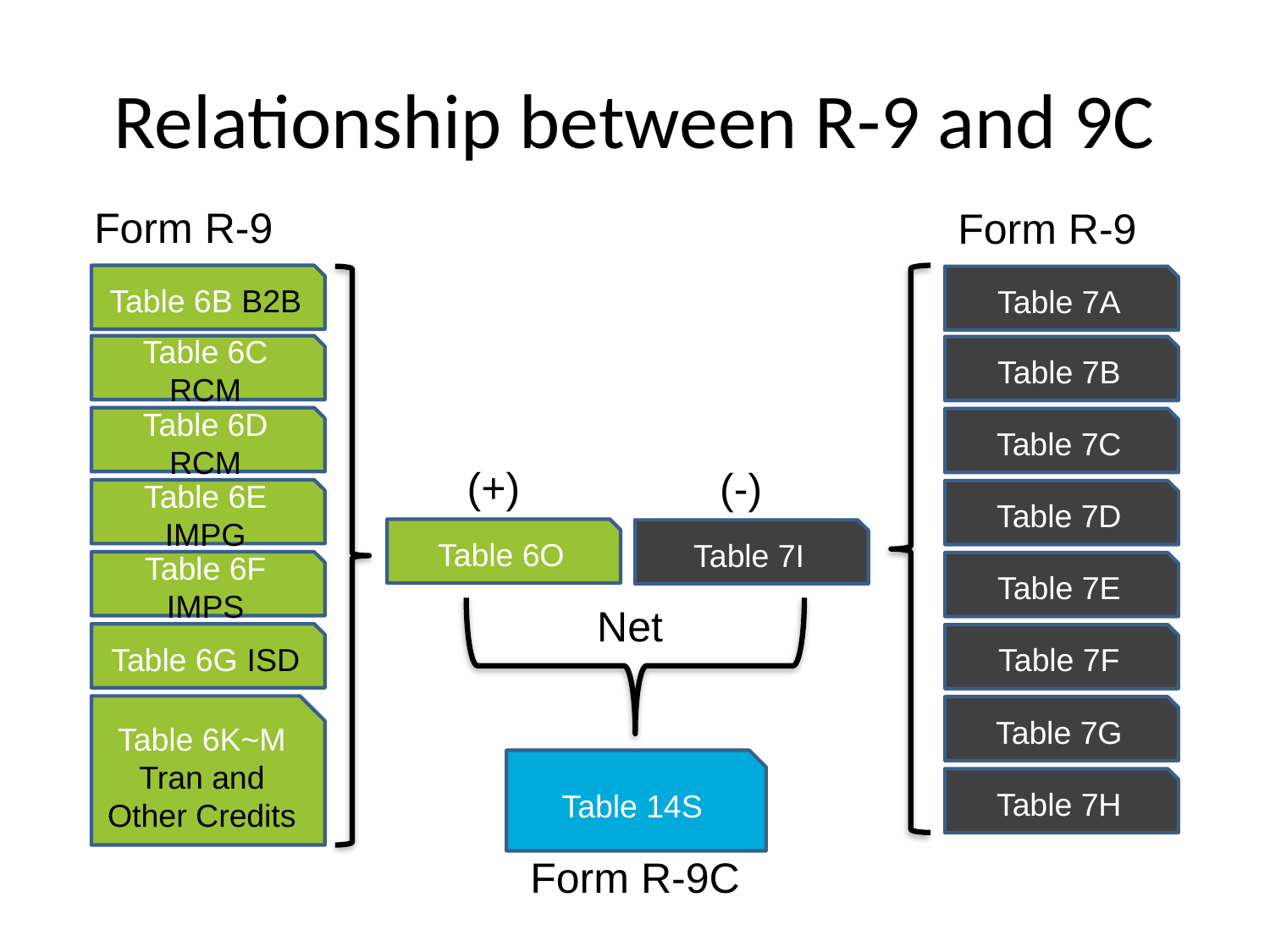

# Relationship between R-9 and 9C
Form R-9
Form R-9
Table 6B B2B

Table 7A
Table 6C RCM
Table 7B
Table 6D RCM
Table 7C
(+)
(-)
Table 6E IMPG
Table 7D

Table 6O
Table 7I
Table 6F IMPS
Table 7E
Net
Table 6G ISD
Table 7F
Table 6K~M
Tran and Other Credits
Table 7G
Table 14S
Table 7H
Form R-9C